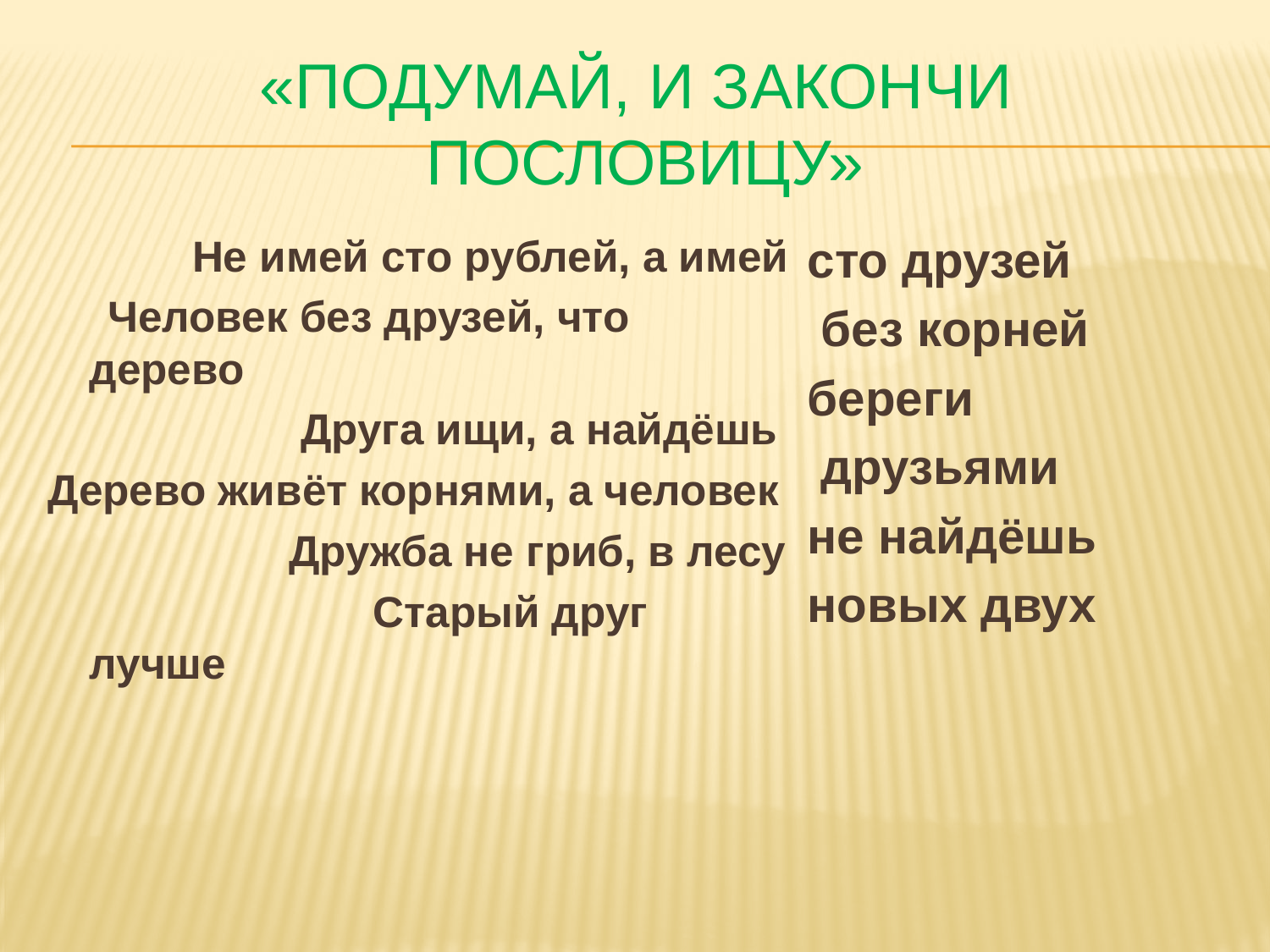

# «Подумай, и закончи  пословицу»
            Не имей сто рублей, а имей
     Человек без друзей, что дерево
                     Друга ищи, а найдёшь
Дерево живёт корнями, а человек
                    Дружба не гриб, в лесу
                           Старый друг лучше

сто друзей
 без корней
береги
 друзьями
не найдёшь
новых двух